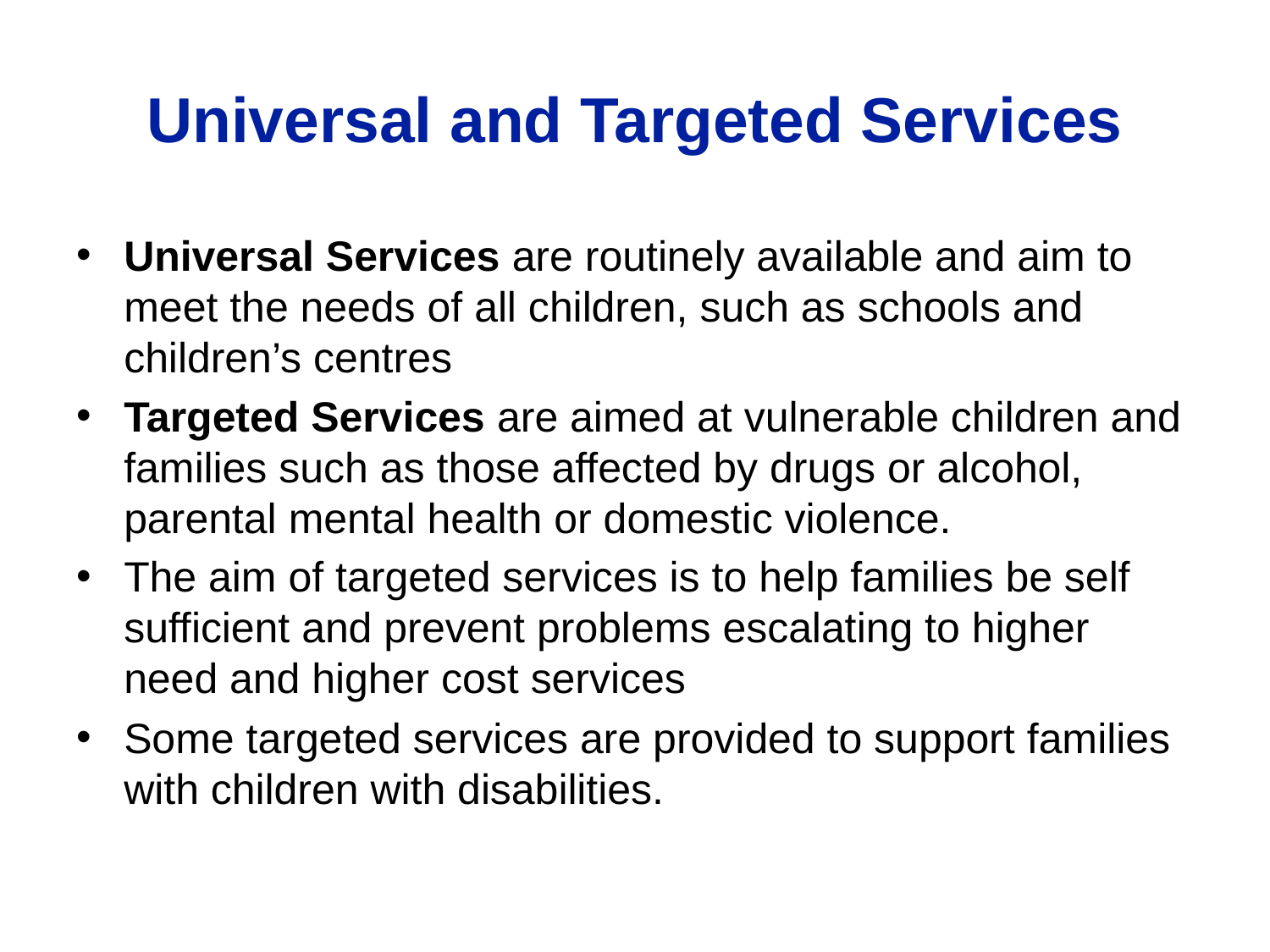

# Universal and Targeted Services
Universal Services are routinely available and aim to meet the needs of all children, such as schools and children’s centres
Targeted Services are aimed at vulnerable children and families such as those affected by drugs or alcohol, parental mental health or domestic violence.
The aim of targeted services is to help families be self sufficient and prevent problems escalating to higher need and higher cost services
Some targeted services are provided to support families with children with disabilities.